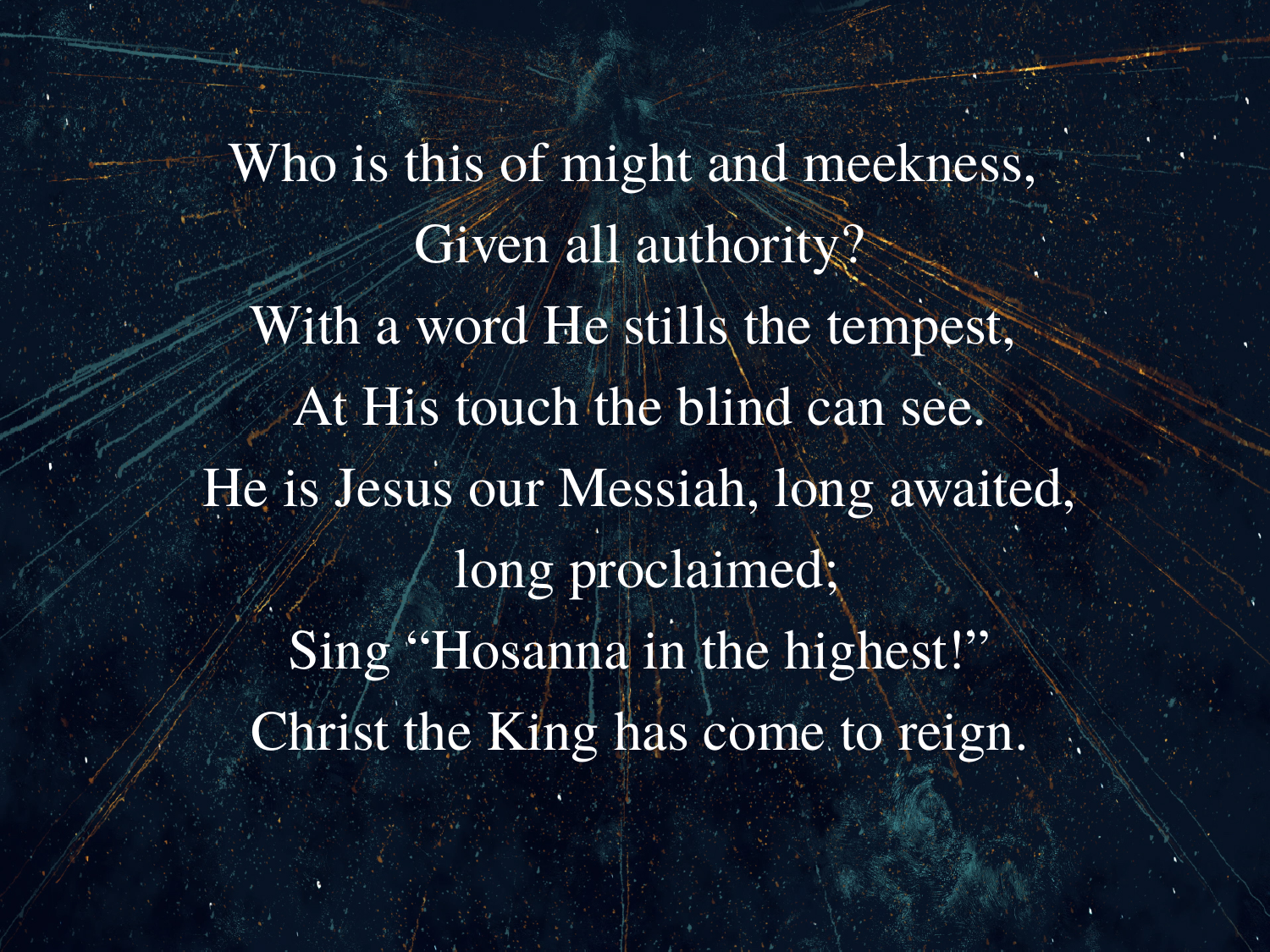

# Who is this of might and meekness, Given all authority? With a word He stills the tempest, At His touch the blind can see. He is Jesus our Messiah, long awaited, long proclaimed; Sing “Hosanna in the highest!” Christ the King has come to reign.